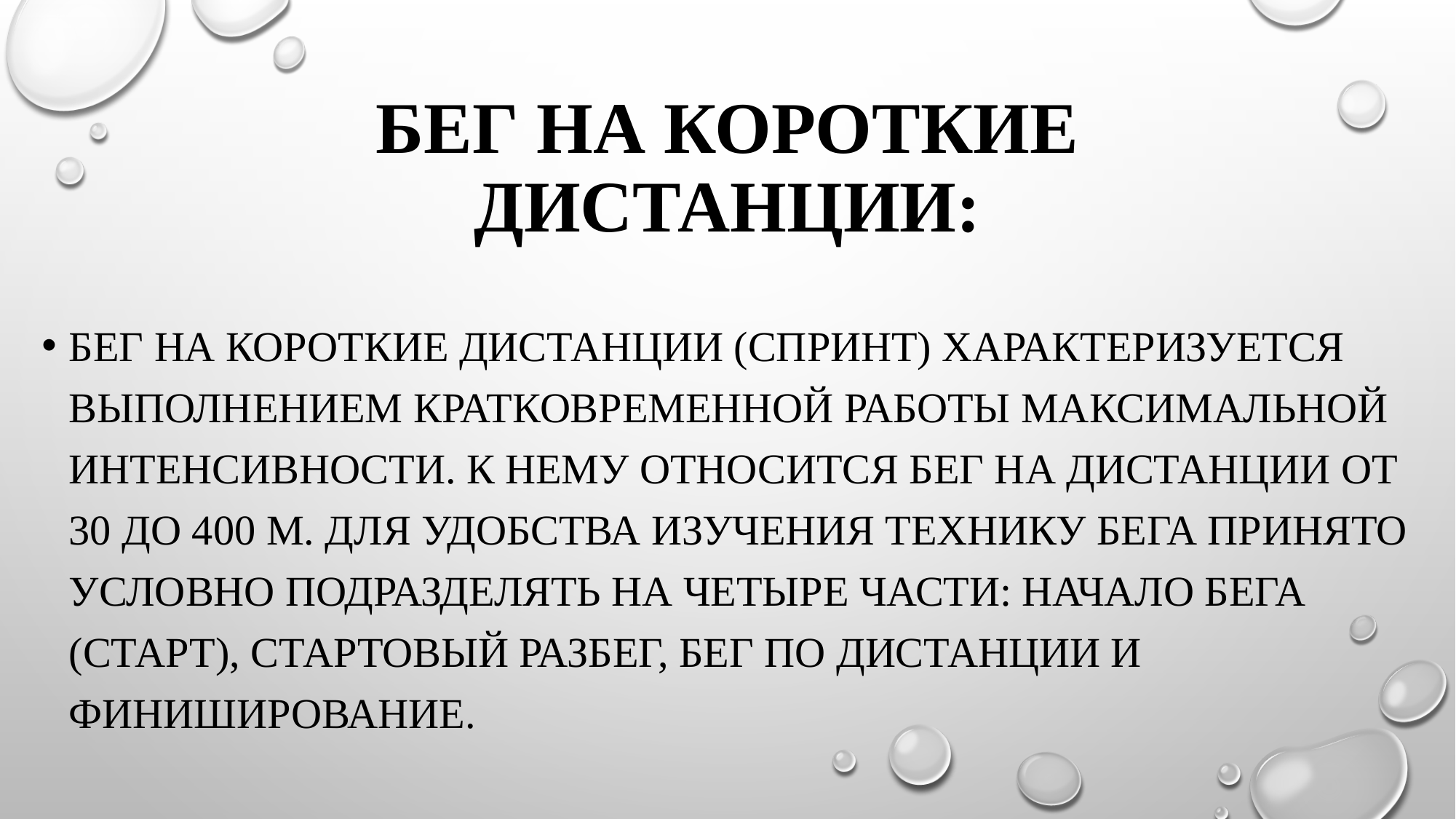

# Бег на короткие дистанции:
Бег на короткие дистанции (спринт) характеризуется выполнением кратковременной работы максимальной интенсивности. К нему относится бег на дистанции от 30 до 400 м. Для удобства изучения технику бега принято условно подразделять на четыре части: начало бега (старт), стартовый разбег, бег по дистанции и финиширование.